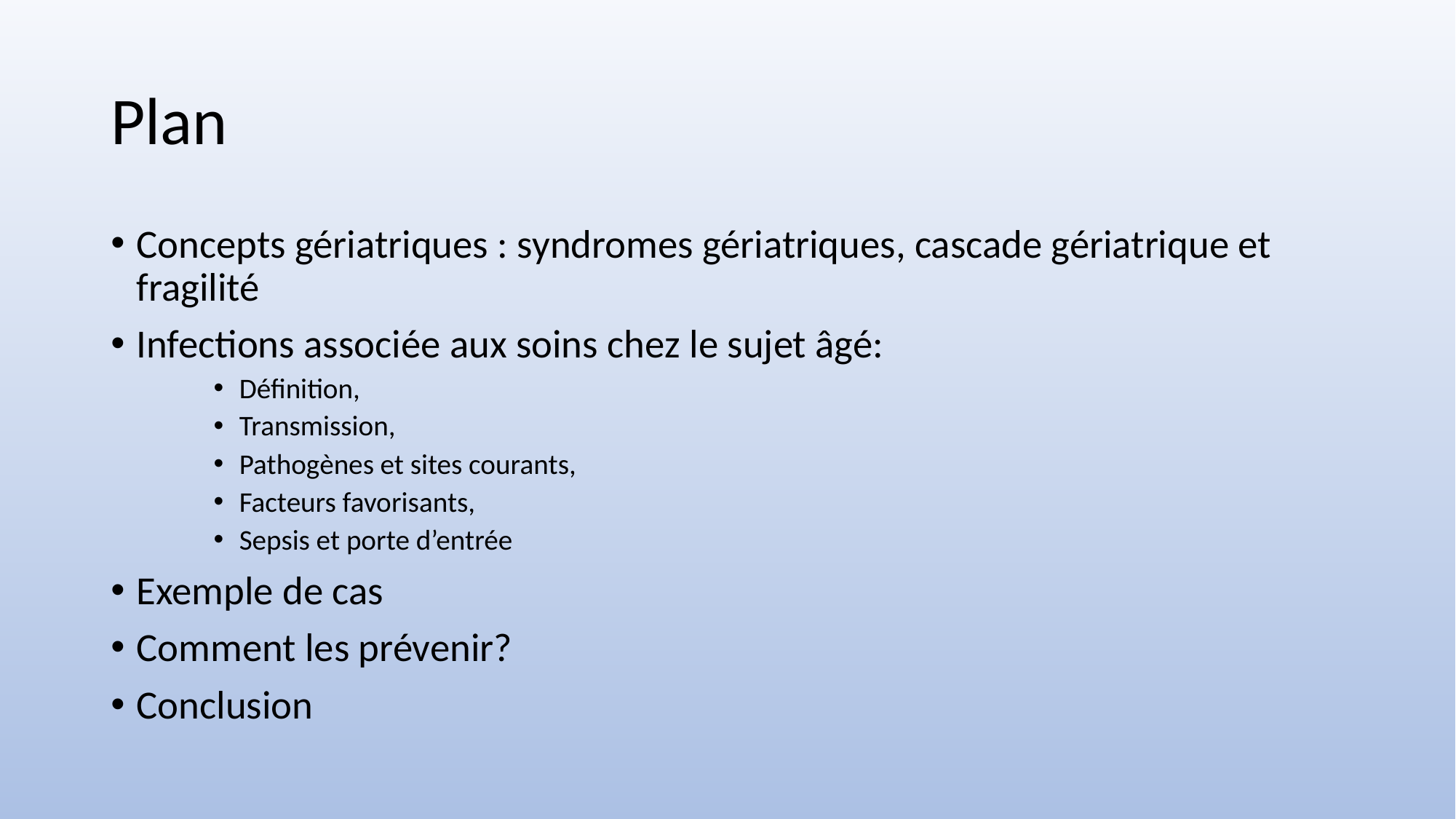

# Plan
Concepts gériatriques : syndromes gériatriques, cascade gériatrique et fragilité
Infections associée aux soins chez le sujet âgé:
Définition,
Transmission,
Pathogènes et sites courants,
Facteurs favorisants,
Sepsis et porte d’entrée
Exemple de cas
Comment les prévenir?
Conclusion